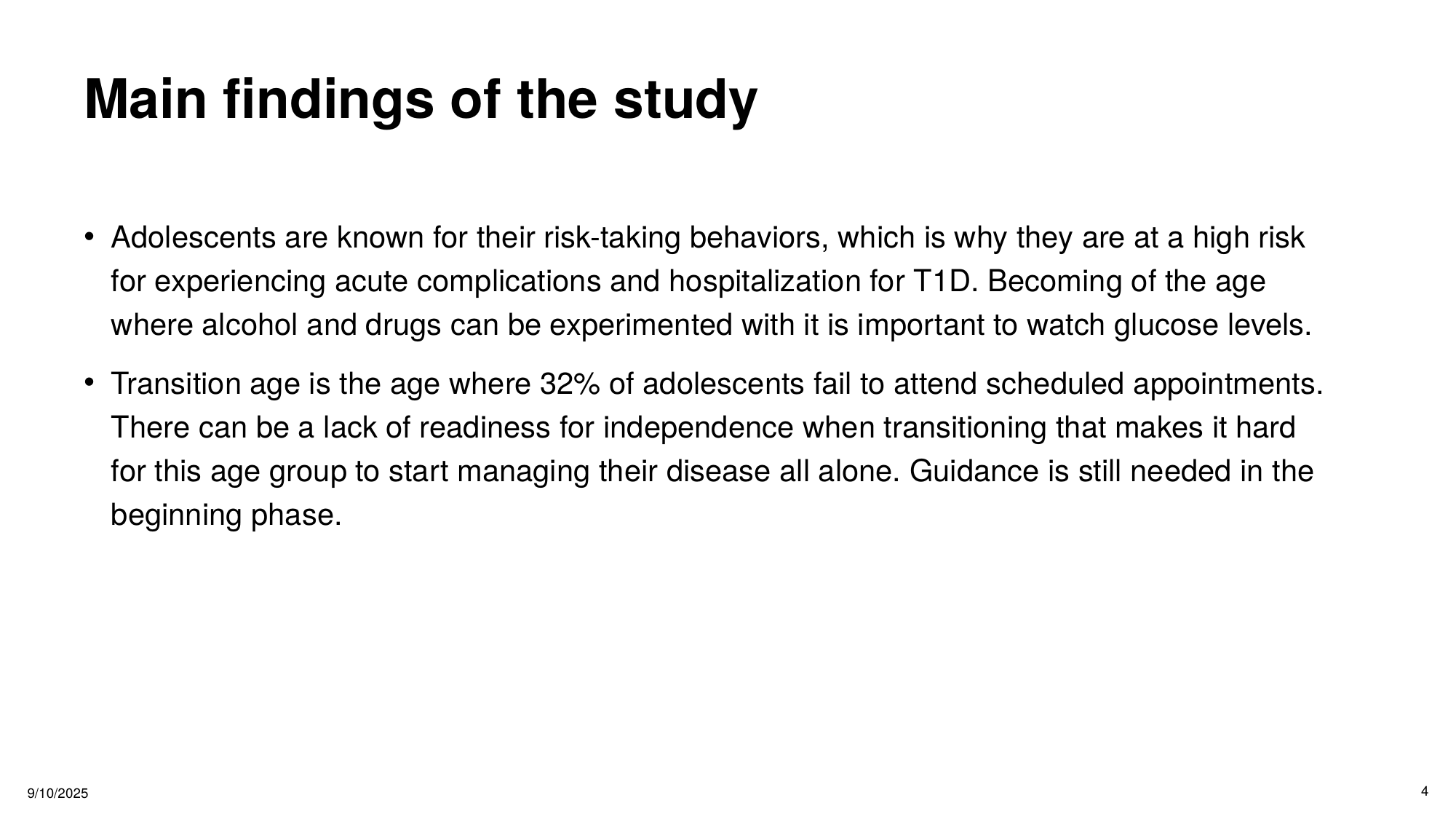

# Main findings of the study
Adolescents are known for their risk-taking behaviors, which is why they are at a high risk for experiencing acute complications and hospitalization for T1D. Becoming of the age where alcohol and drugs can be experimented with it is important to watch glucose levels.
Transition age is the age where 32% of adolescents fail to attend scheduled appointments. There can be a lack of readiness for independence when transitioning that makes it hard for this age group to start managing their disease all alone. Guidance is still needed in the beginning phase.
9/10/2025

4